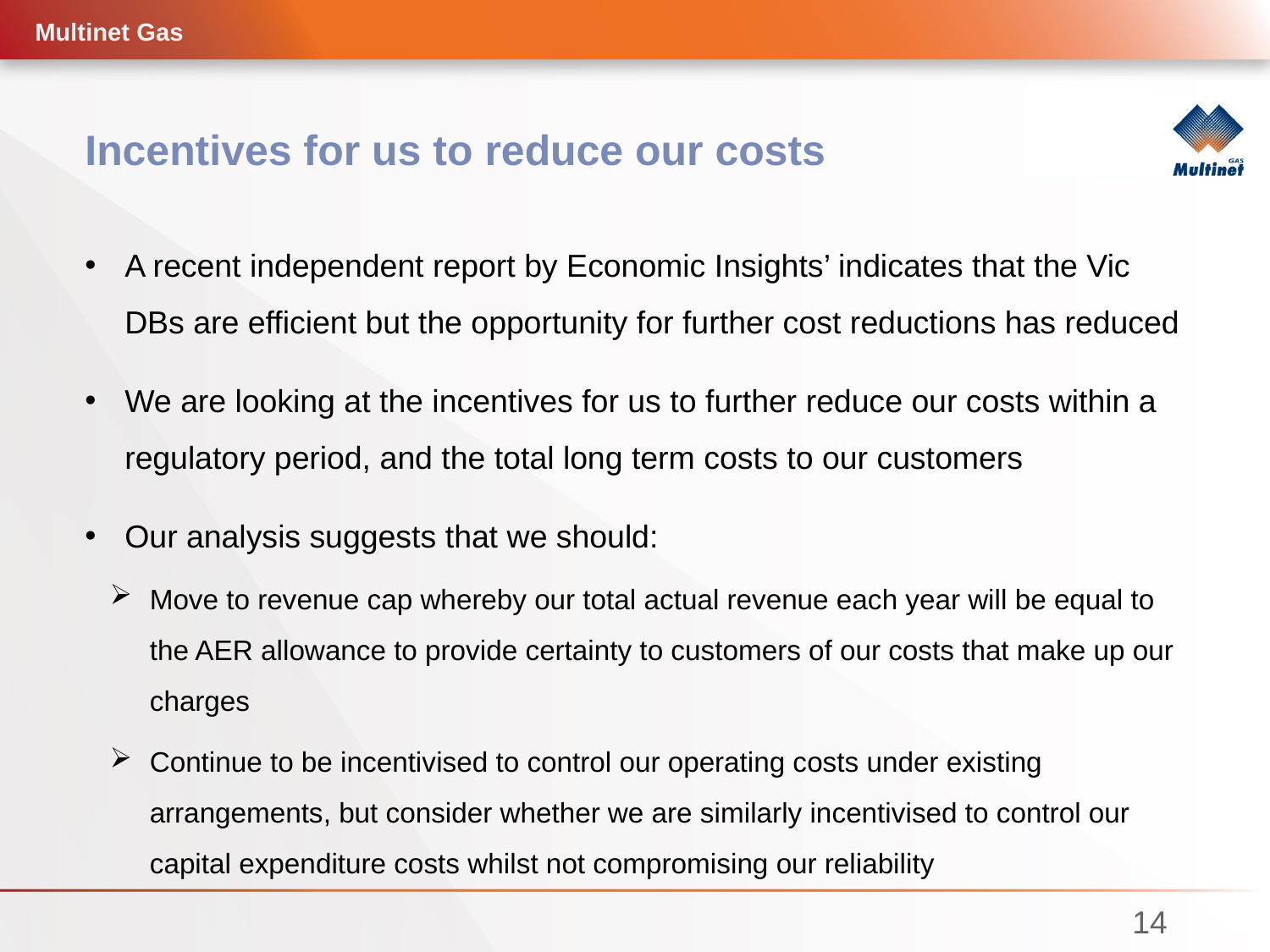

Multinet Gas

# Incentives for us to reduce our costs
A recent independent report by Economic Insights’ indicates that the Vic DBs are efficient but the opportunity for further cost reductions has reduced
We are looking at the incentives for us to further reduce our costs within a regulatory period, and the total long term costs to our customers
Our analysis suggests that we should:
Move to revenue cap whereby our total actual revenue each year will be equal to the AER allowance to provide certainty to customers of our costs that make up our charges
Continue to be incentivised to control our operating costs under existing arrangements, but consider whether we are similarly incentivised to control our capital expenditure costs whilst not compromising our reliability
14